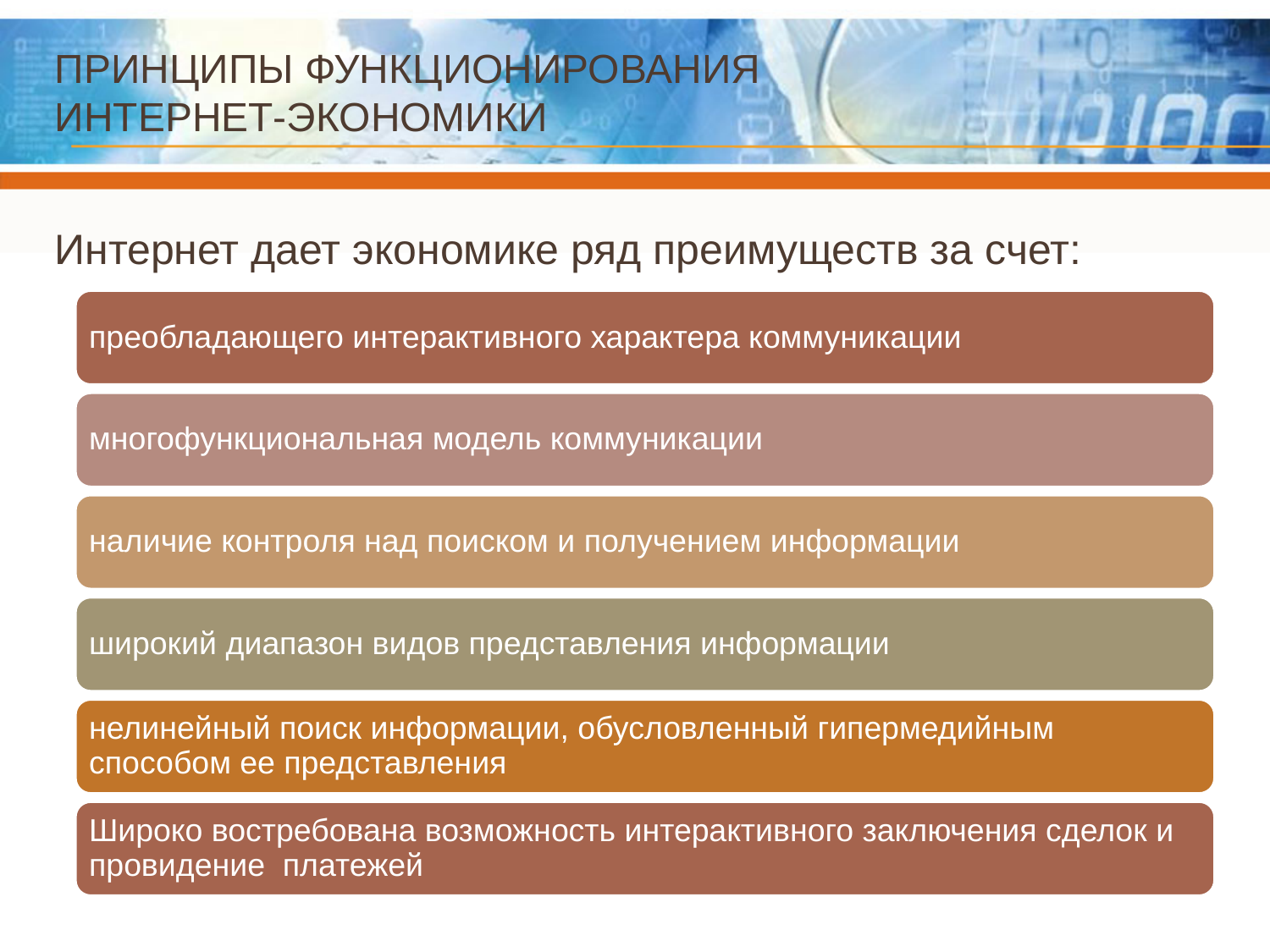

# Принципы функционирования интернет-экономики
Интернет дает экономике ряд преимуществ за счет:

преобладающего интерактивного характера коммуникации
многофункциональная модель коммуникации
наличие контроля над поиском и получением информации
широкий диапазон видов представления информации
нелинейный поиск информации, обусловленный гипермедийным способом ее представления
Широко востребована возможность интерактивного заключения сделок и провидение  платежей